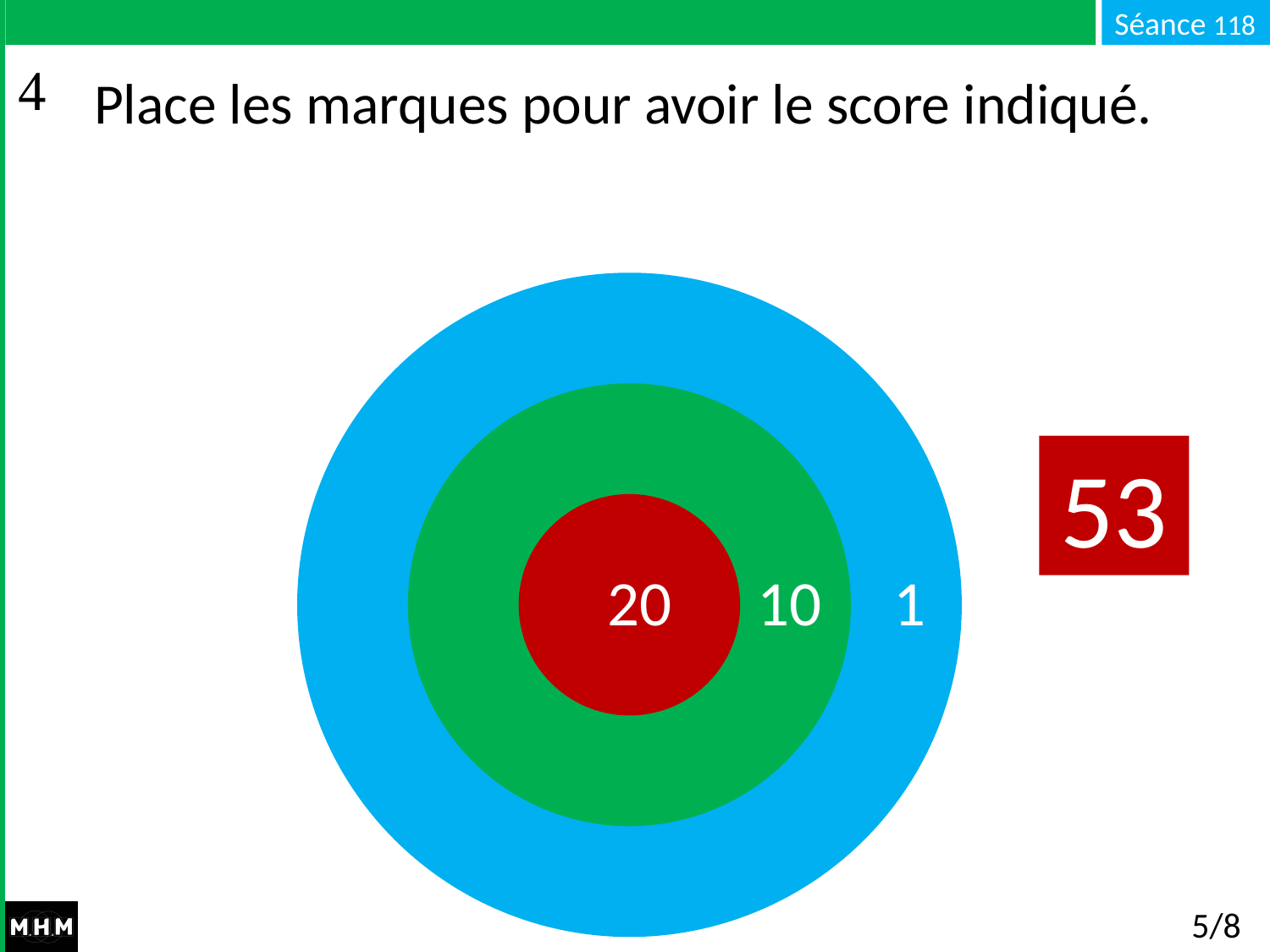

# Place les marques pour avoir le score indiqué.

53
20      10     1
5/8